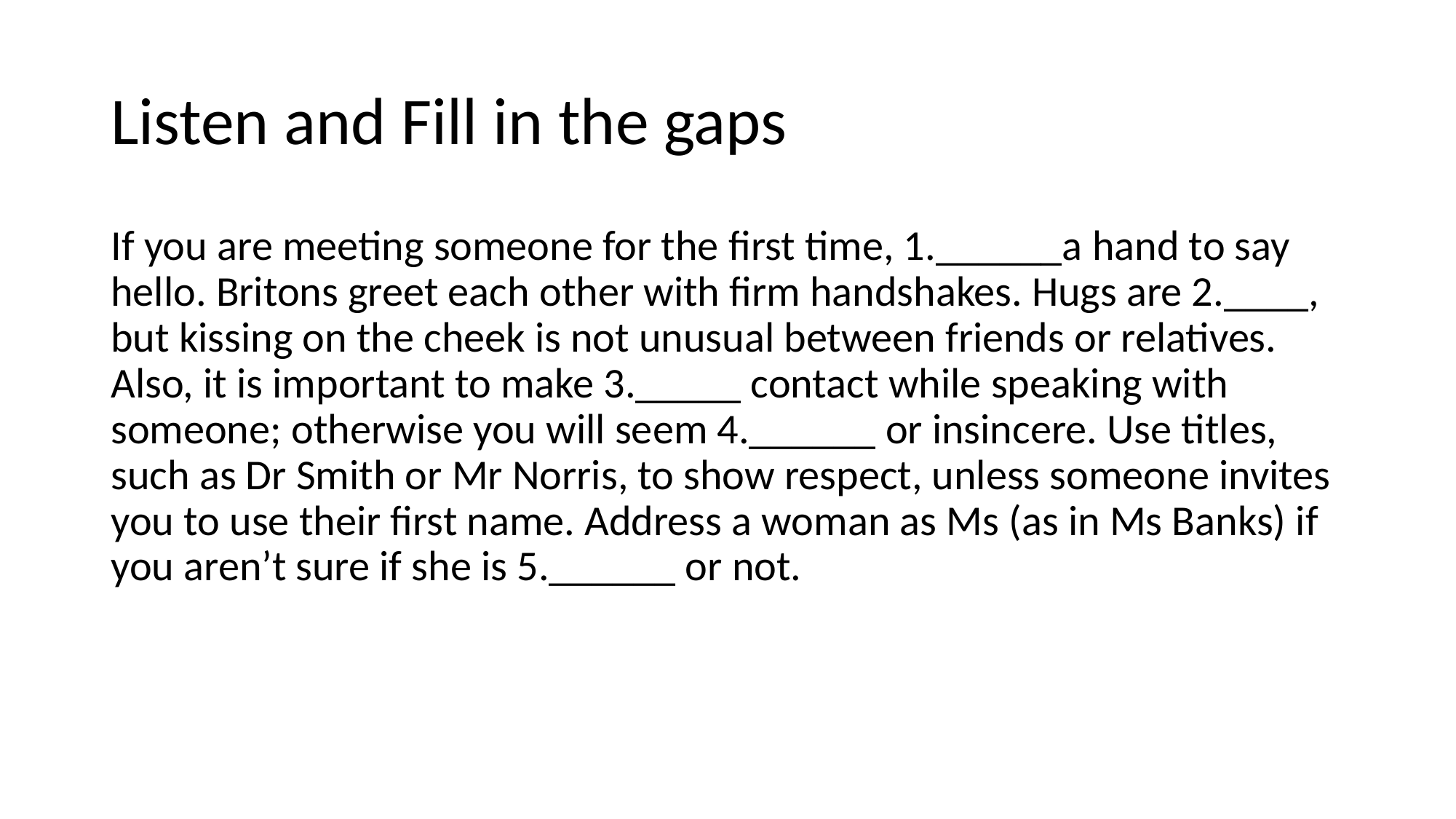

# Listen and Fill in the gaps
If you are meeting someone for the first time, 1.______a hand to say hello. Britons greet each other with firm handshakes. Hugs are 2.____, but kissing on the cheek is not unusual between friends or relatives. Also, it is important to make 3._____ contact while speaking with someone; otherwise you will seem 4.______ or insincere. Use titles, such as Dr Smith or Mr Norris, to show respect, unless someone invites you to use their first name. Address a woman as Ms (as in Ms Banks) if you aren’t sure if she is 5.______ or not.